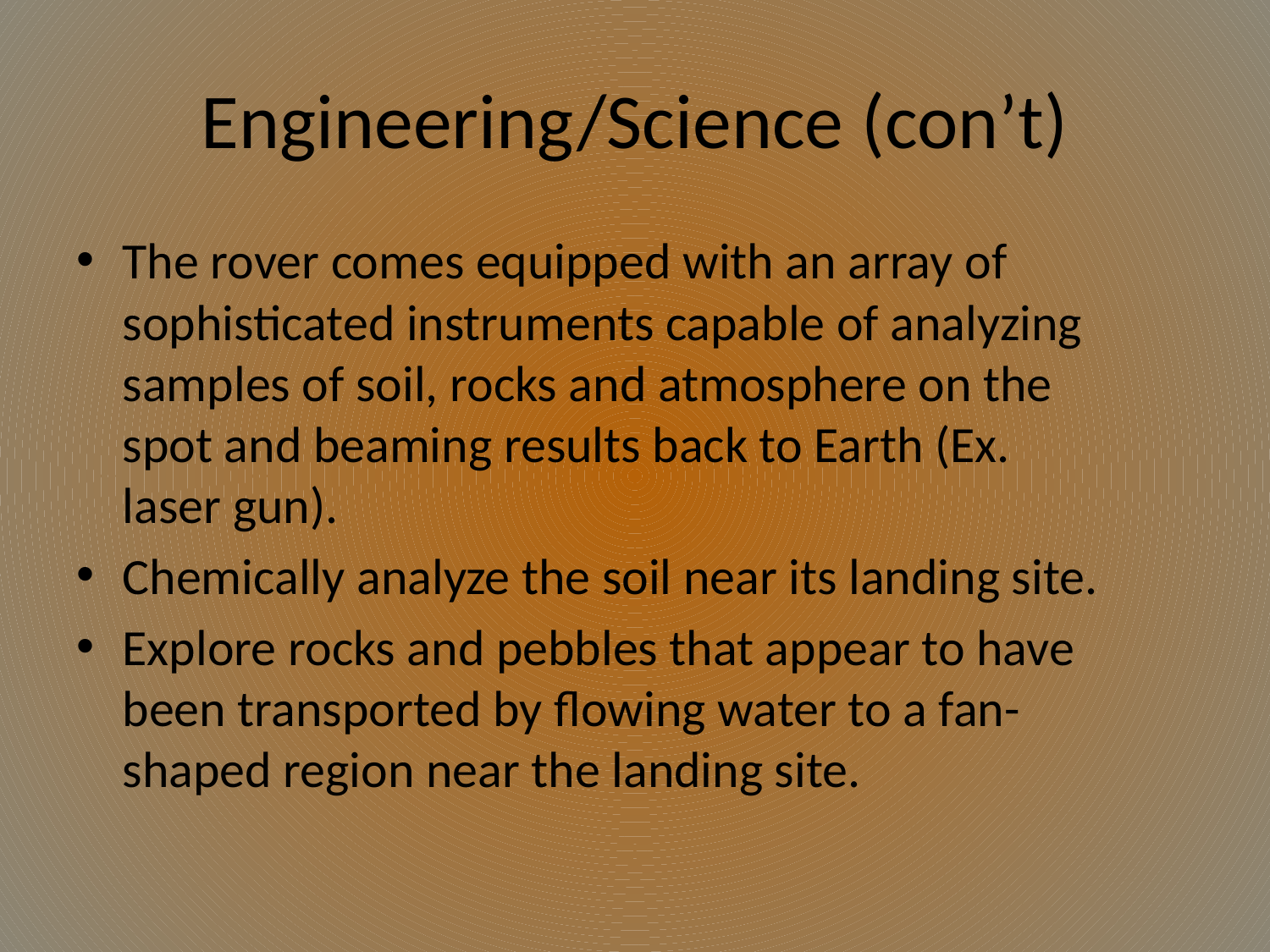

# Engineering/Science (con’t)
The rover comes equipped with an array of sophisticated instruments capable of analyzing samples of soil, rocks and atmosphere on the spot and beaming results back to Earth (Ex. laser gun).
Chemically analyze the soil near its landing site.
Explore rocks and pebbles that appear to have been transported by flowing water to a fan-shaped region near the landing site.